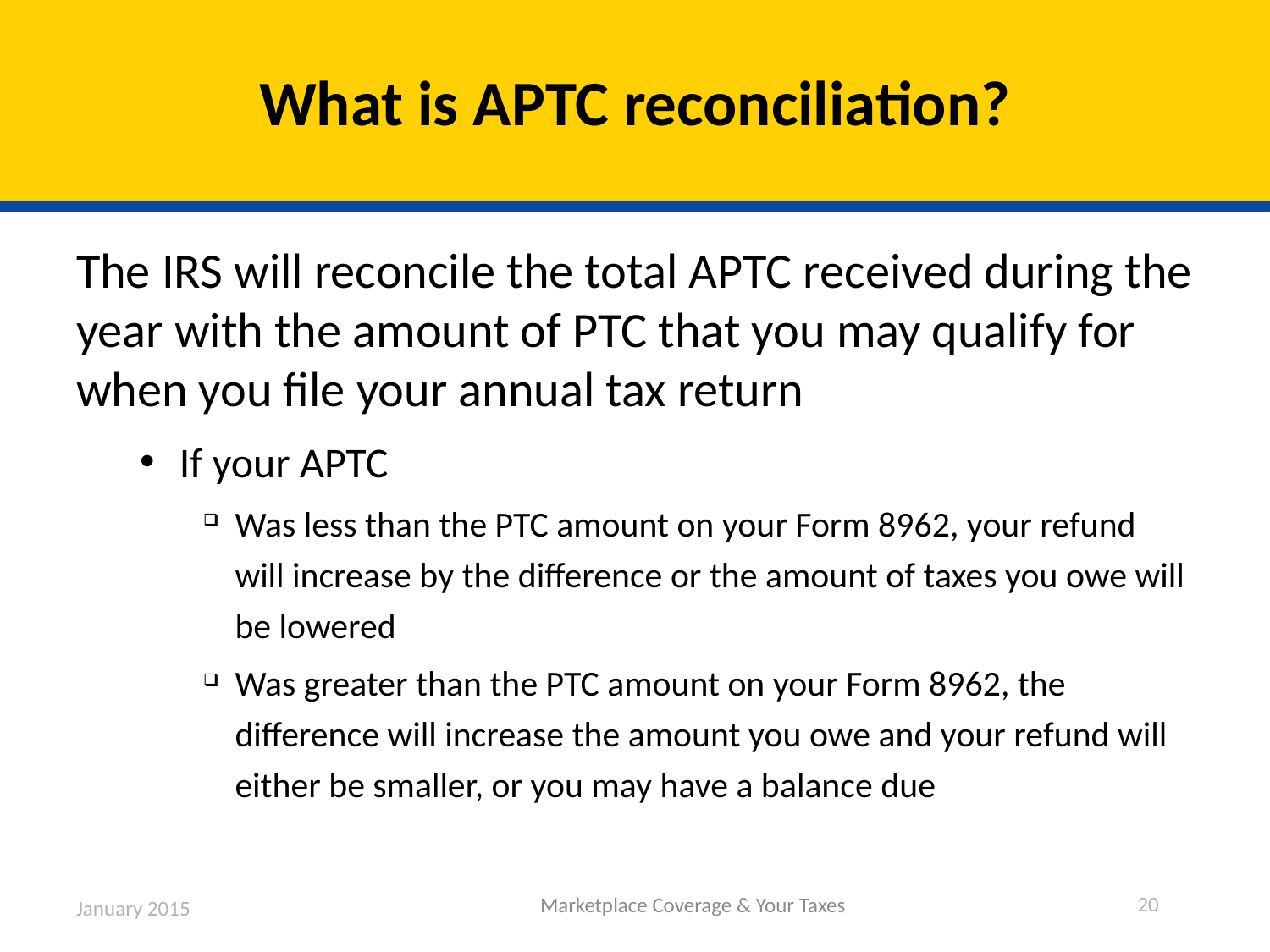

# What is APTC reconciliation?
The IRS will reconcile the total APTC received during the year with the amount of PTC that you may qualify for when you file your annual tax return
If your APTC
Was less than the PTC amount on your Form 8962, your refund will increase by the difference or the amount of taxes you owe will be lowered
Was greater than the PTC amount on your Form 8962, the difference will increase the amount you owe and your refund will either be smaller, or you may have a balance due
20
January 2015